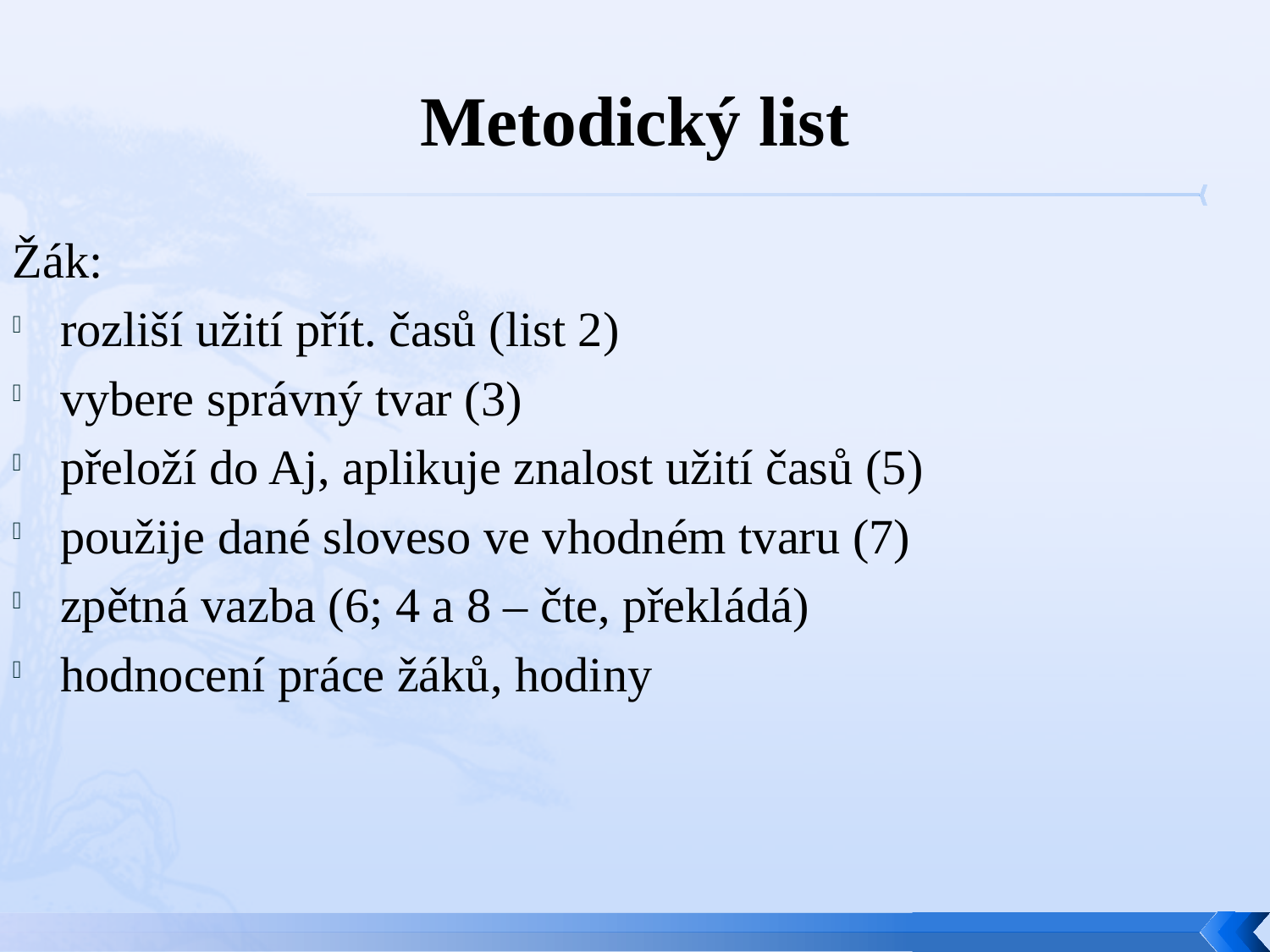

# Metodický list
Žák:
rozliší užití přít. časů (list 2)
vybere správný tvar (3)
přeloží do Aj, aplikuje znalost užití časů (5)
použije dané sloveso ve vhodném tvaru (7)
zpětná vazba (6; 4 a 8 – čte, překládá)
hodnocení práce žáků, hodiny